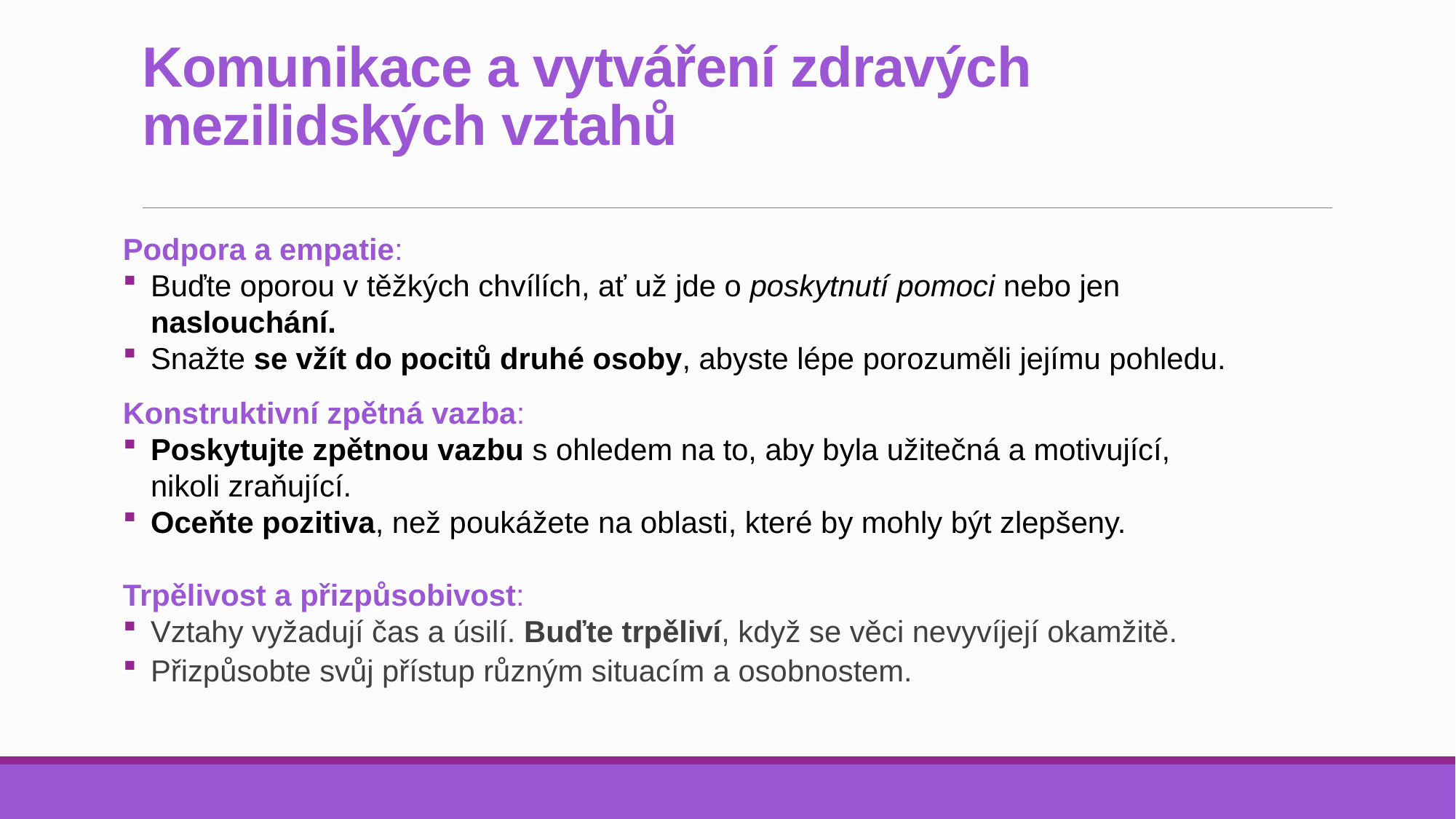

# Komunikace a vytváření zdravých mezilidských vztahů
Podpora a empatie:
Buďte oporou v těžkých chvílích, ať už jde o poskytnutí pomoci nebo jen naslouchání.
Snažte se vžít do pocitů druhé osoby, abyste lépe porozuměli jejímu pohledu.
Konstruktivní zpětná vazba:
Poskytujte zpětnou vazbu s ohledem na to, aby byla užitečná a motivující, nikoli zraňující.
Oceňte pozitiva, než poukážete na oblasti, které by mohly být zlepšeny.
Trpělivost a přizpůsobivost:
Vztahy vyžadují čas a úsilí. Buďte trpěliví, když se věci nevyvíjejí okamžitě.
Přizpůsobte svůj přístup různým situacím a osobnostem.